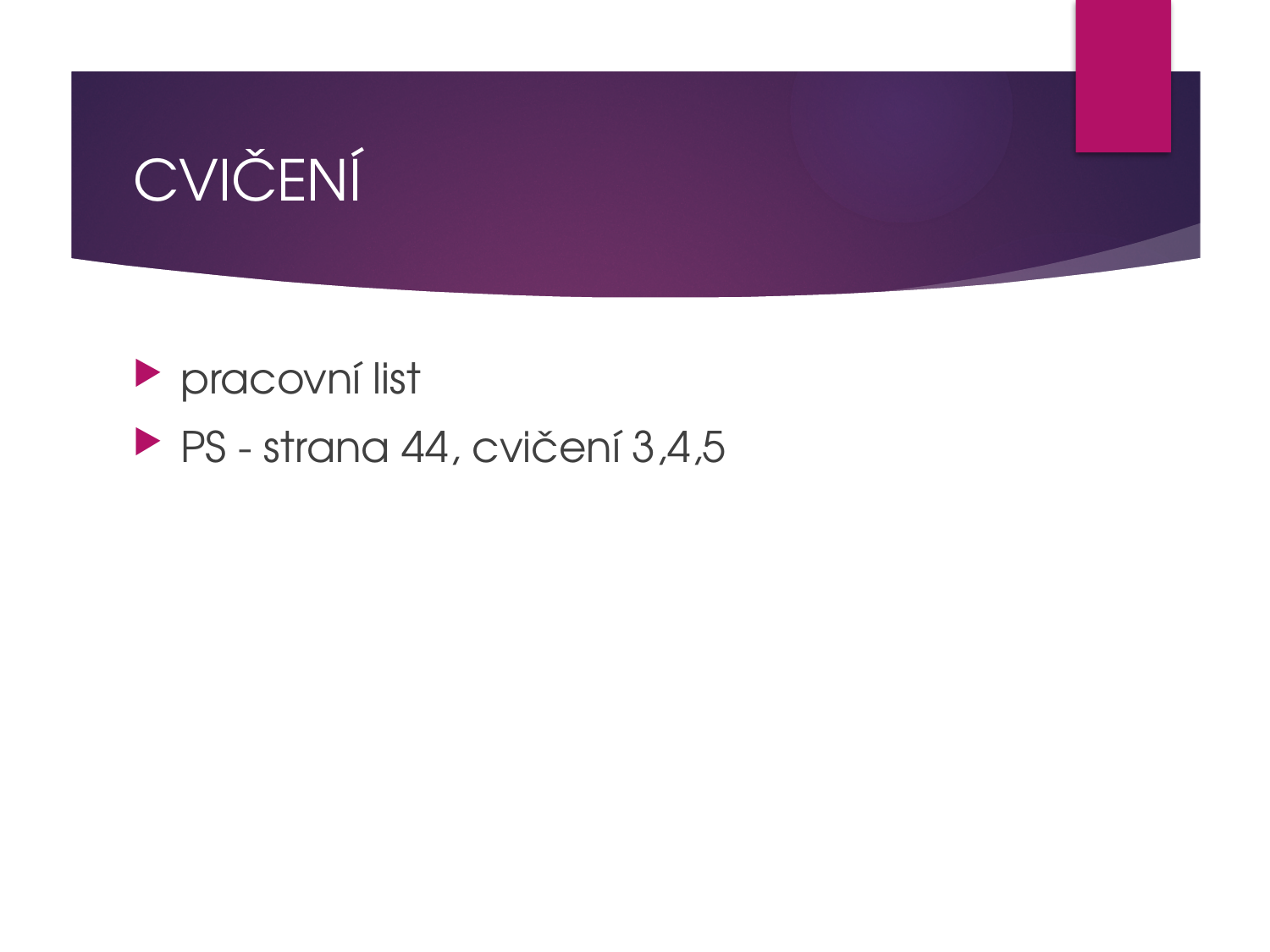

# CVIČENÍ
pracovní list
PS - strana 44, cvičení 3,4,5